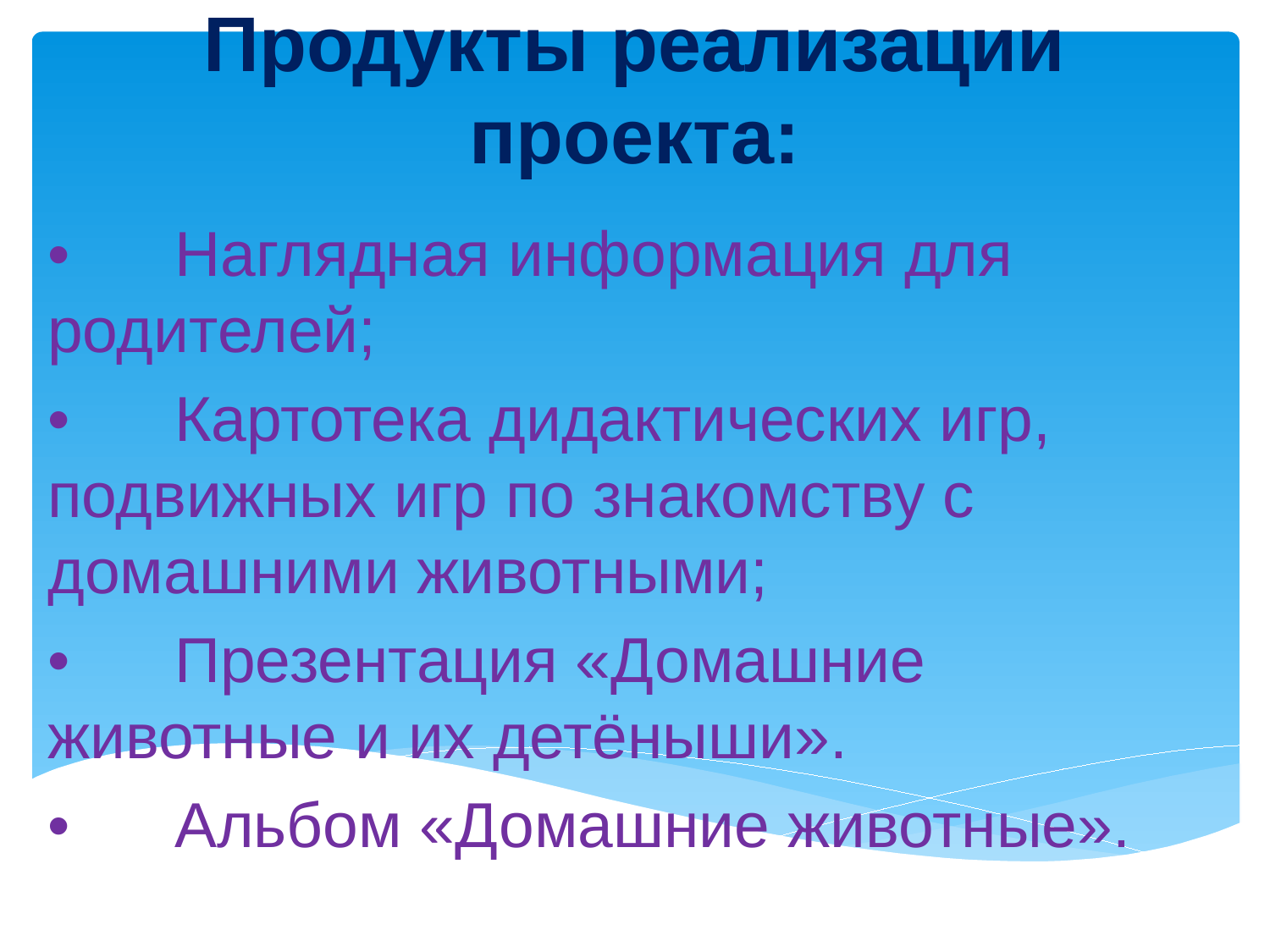

# Продукты реализации проекта:
•	Наглядная информация для родителей;
•	Картотека дидактических игр, подвижных игр по знакомству с домашними животными;
•	Презентация «Домашние животные и их детёныши».
•	Альбом «Домашние животные».